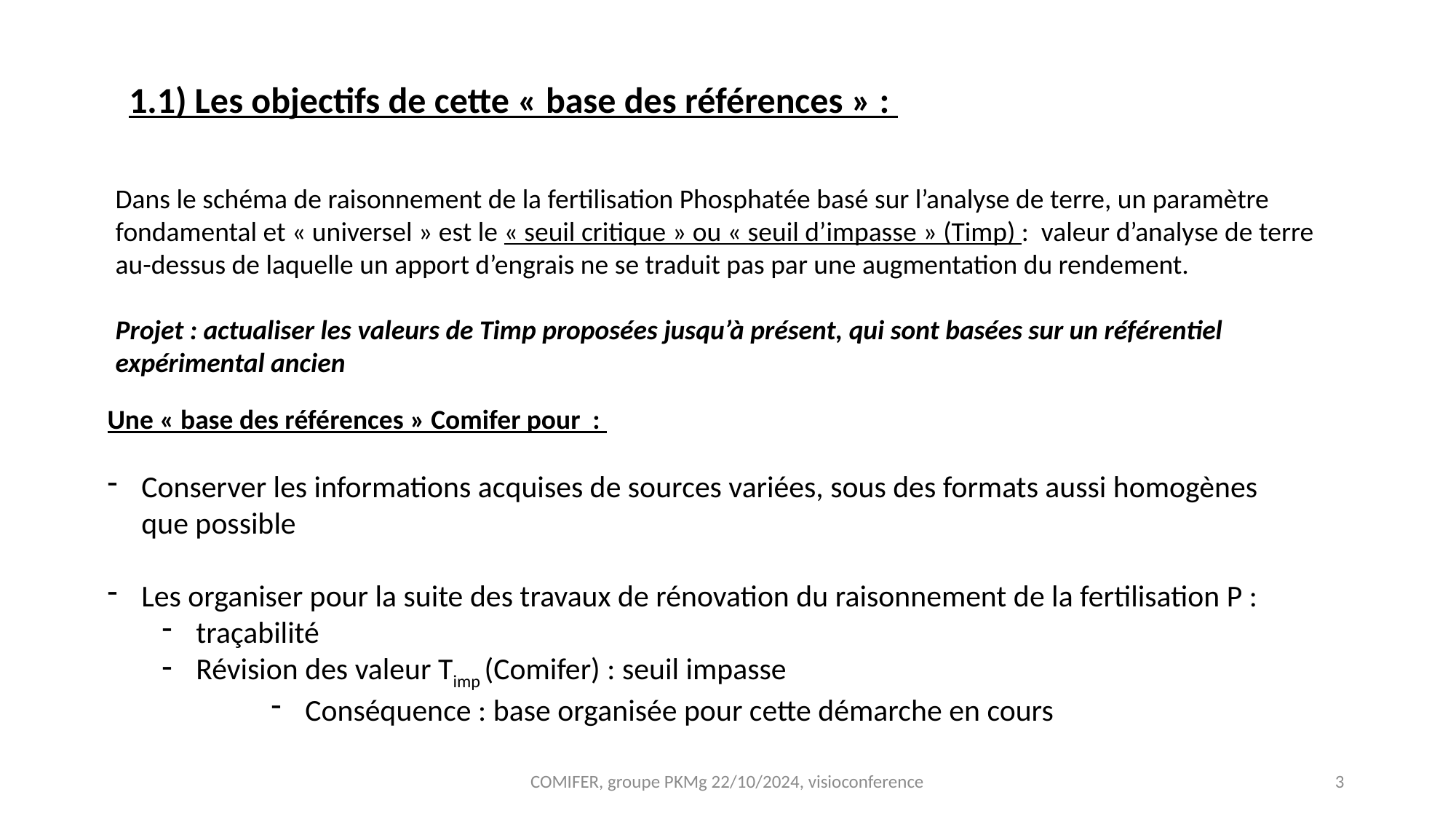

1.1) Les objectifs de cette « base des références » :
Dans le schéma de raisonnement de la fertilisation Phosphatée basé sur l’analyse de terre, un paramètre fondamental et « universel » est le « seuil critique » ou « seuil d’impasse » (Timp) :  valeur d’analyse de terre au-dessus de laquelle un apport d’engrais ne se traduit pas par une augmentation du rendement.

Projet : actualiser les valeurs de Timp proposées jusqu’à présent, qui sont basées sur un référentiel expérimental ancien
Une « base des références » Comifer pour  :

Conserver les informations acquises de sources variées, sous des formats aussi homogènes que possible

Les organiser pour la suite des travaux de rénovation du raisonnement de la fertilisation P :
traçabilité
Révision des valeur Timp (Comifer) : seuil impasse
Conséquence : base organisée pour cette démarche en cours

COMIFER, groupe PKMg 22/10/2024, visioconference
3